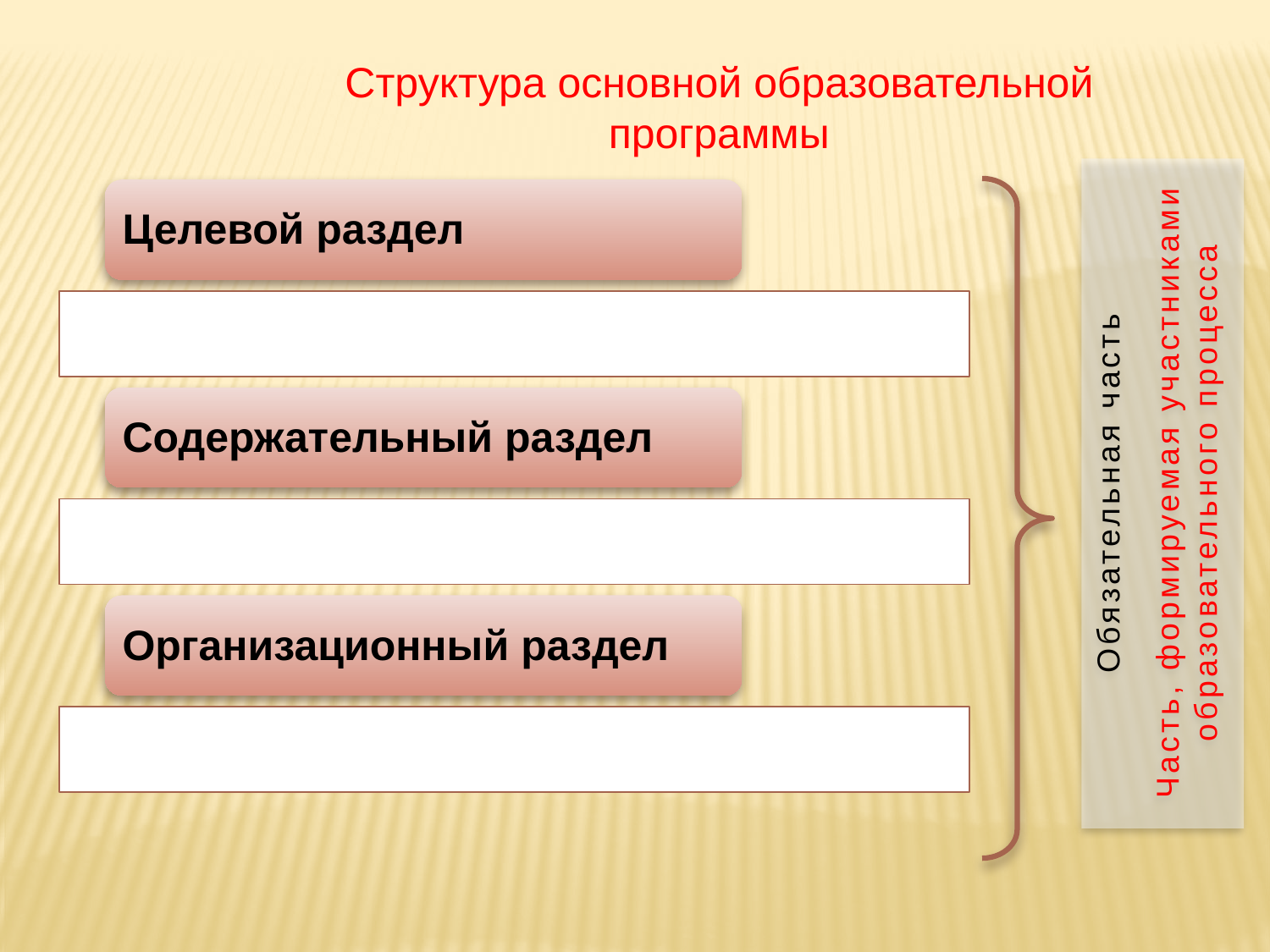

Структура основной образовательной программы
Обязательная часть

Часть, формируемая участниками
образовательного процесса
Целевой раздел
Содержательный раздел
Организационный раздел